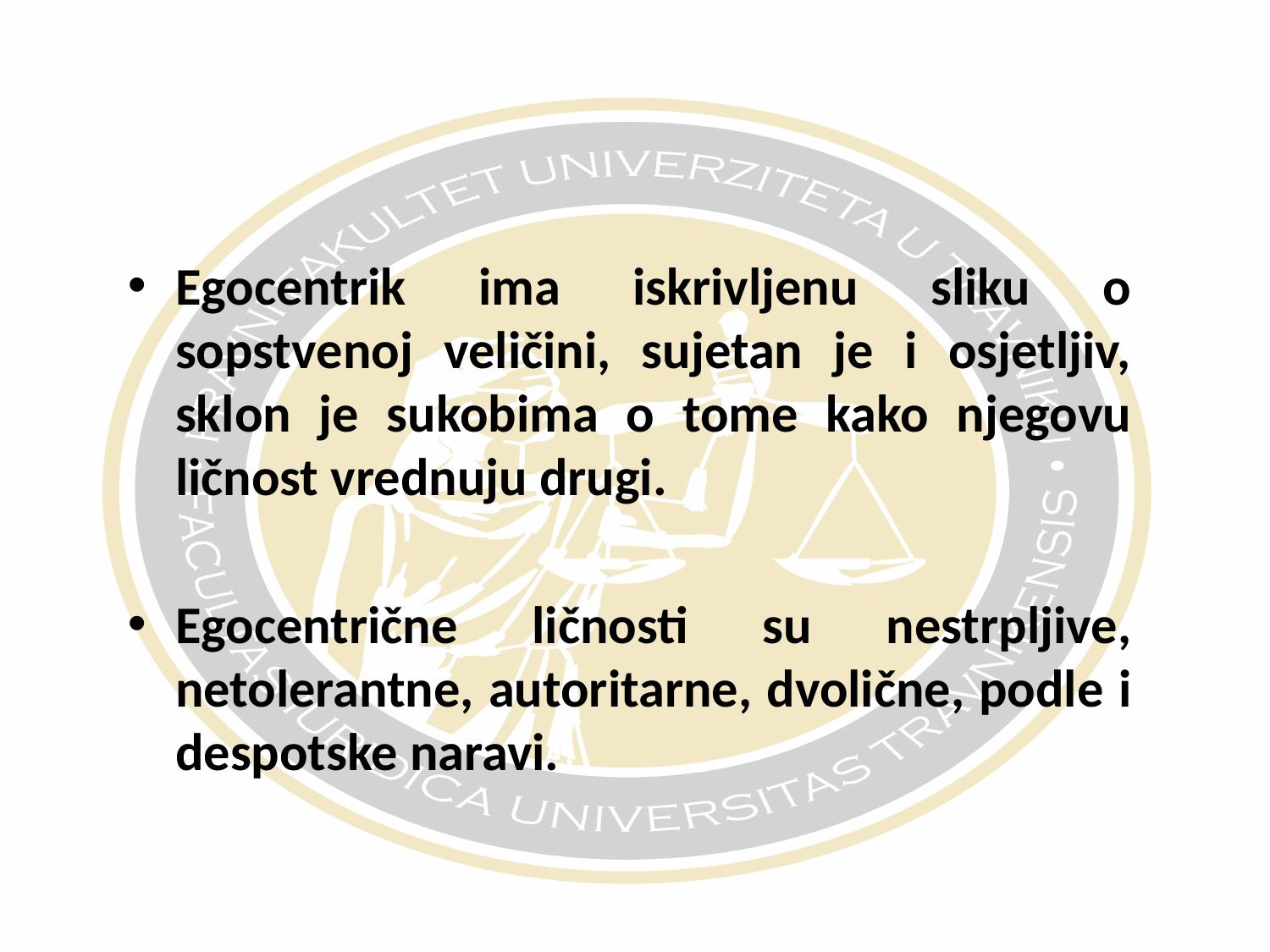

#
Egocentrik ima iskrivljenu sliku o sopstvenoj veličini, sujetan je i osjetljiv, sklon je sukobima o tome kako njegovu ličnost vrednuju drugi.

Egocentrične ličnosti su nestrpljive, netolerantne, autoritarne, dvolične, podle i despotske naravi.